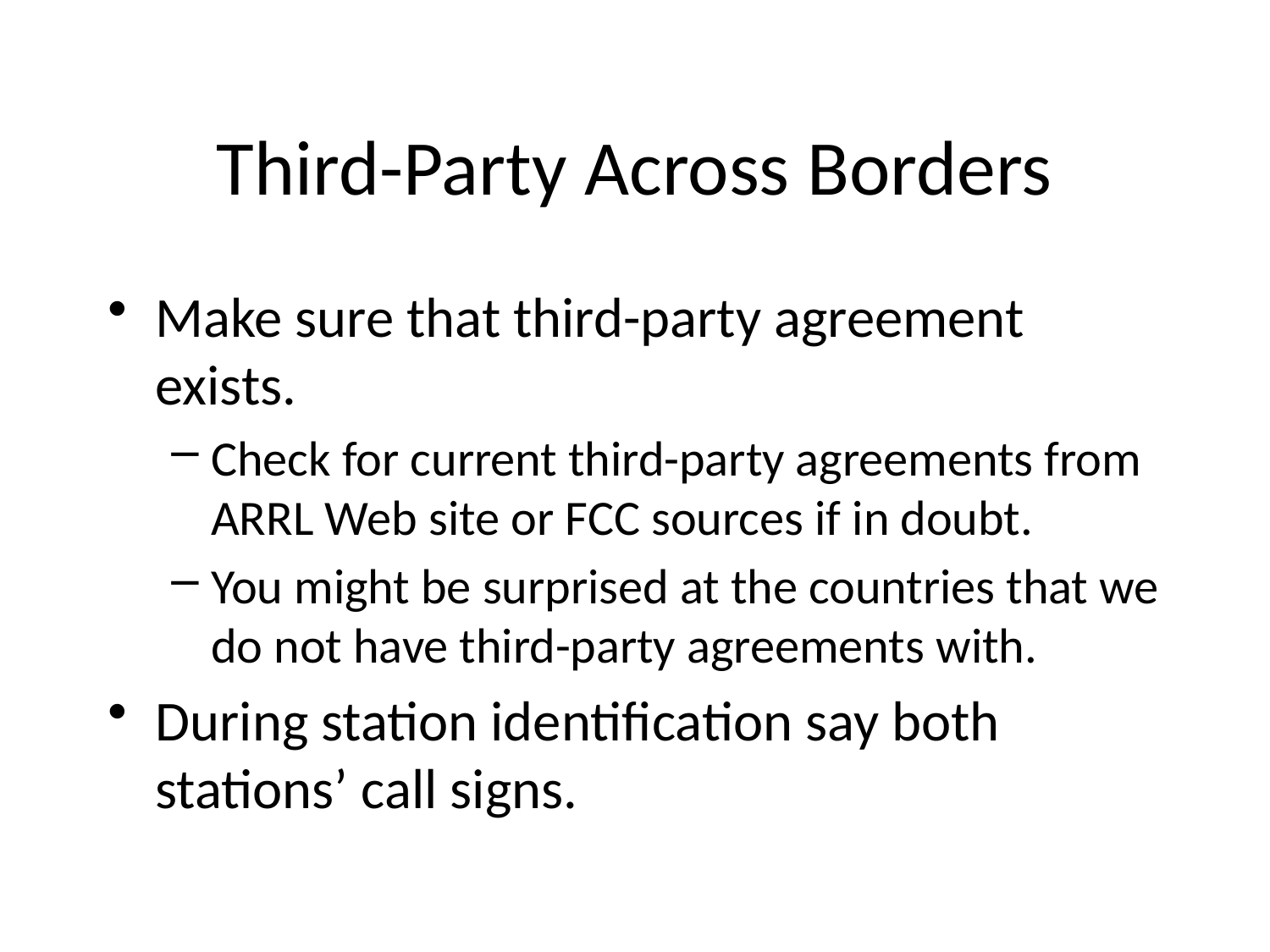

Third-Party Across Borders
Make sure that third-party agreement exists.
Check for current third-party agreements from ARRL Web site or FCC sources if in doubt.
You might be surprised at the countries that we do not have third-party agreements with.
During station identification say both stations’ call signs.